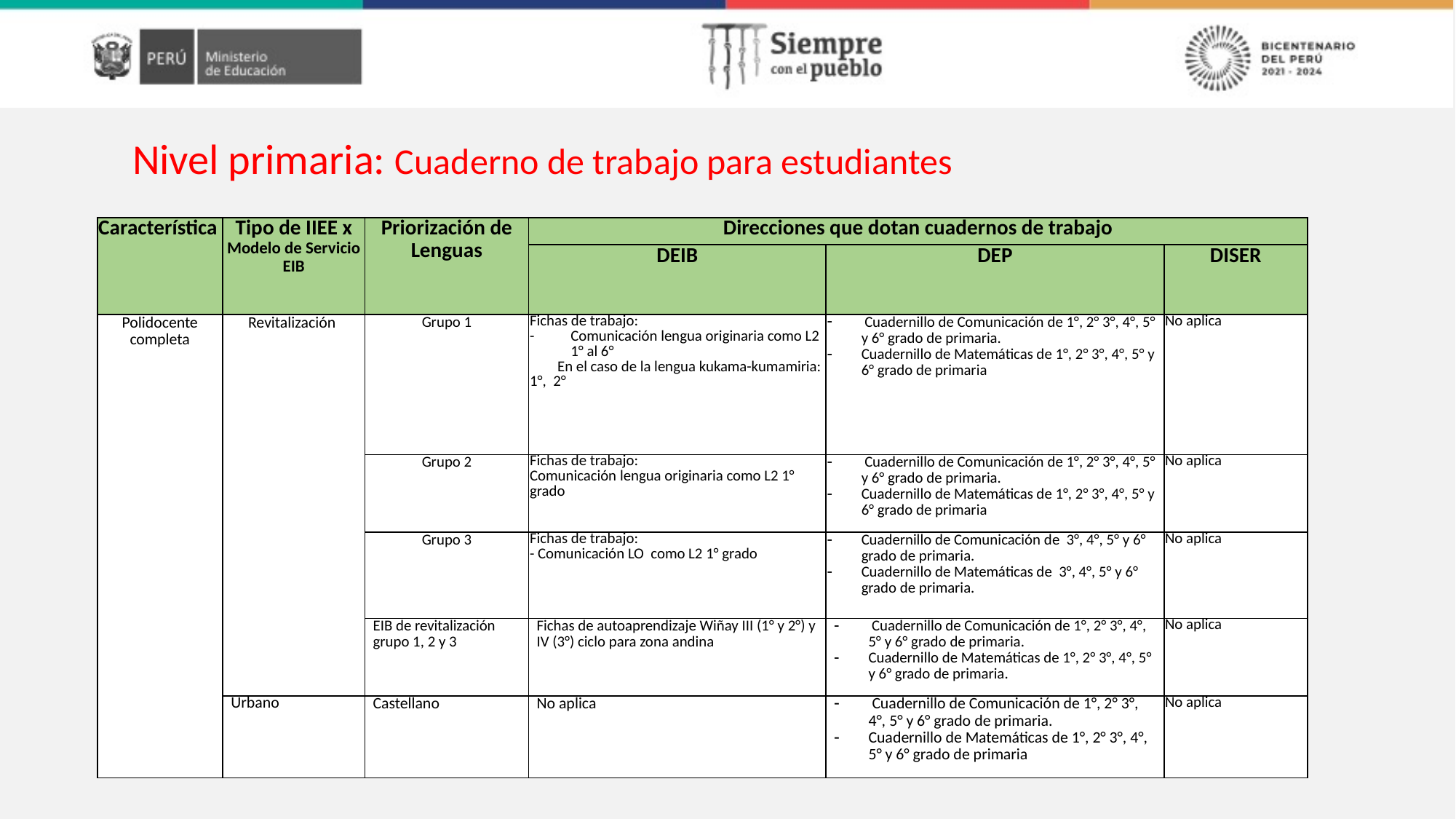

Nivel primaria: Cuaderno de trabajo para estudiantes
| Característica | Tipo de IIEE x Modelo de Servicio EIB | Priorización de Lenguas | Direcciones que dotan cuadernos de trabajo |  |  |
| --- | --- | --- | --- | --- | --- |
|  |  |  | DEIB | DEP | DISER |
| Polidocente completa | Revitalización | Grupo 1 | Fichas de trabajo: Comunicación lengua originaria como L2 1° al 6° En el caso de la lengua kukama-kumamiria: 1°, 2° | Cuadernillo de Comunicación de 1°, 2° 3°, 4°, 5° y 6° grado de primaria. Cuadernillo de Matemáticas de 1°, 2° 3°, 4°, 5° y 6° grado de primaria | No aplica |
|  |  | Grupo 2 | Fichas de trabajo: Comunicación lengua originaria como L2 1° grado | Cuadernillo de Comunicación de 1°, 2° 3°, 4°, 5° y 6° grado de primaria. Cuadernillo de Matemáticas de 1°, 2° 3°, 4°, 5° y 6° grado de primaria | No aplica |
|  |  | Grupo 3 | Fichas de trabajo: - Comunicación LO como L2 1° grado | Cuadernillo de Comunicación de 3°, 4°, 5° y 6° grado de primaria. Cuadernillo de Matemáticas de 3°, 4°, 5° y 6° grado de primaria. | No aplica |
|  |  | EIB de revitalización grupo 1, 2 y 3 | Fichas de autoaprendizaje Wiñay III (1° y 2°) y IV (3°) ciclo para zona andina | Cuadernillo de Comunicación de 1°, 2° 3°, 4°, 5° y 6° grado de primaria. Cuadernillo de Matemáticas de 1°, 2° 3°, 4°, 5° y 6° grado de primaria. | No aplica |
|  | Urbano | Castellano | No aplica | Cuadernillo de Comunicación de 1°, 2° 3°, 4°, 5° y 6° grado de primaria. Cuadernillo de Matemáticas de 1°, 2° 3°, 4°, 5° y 6° grado de primaria | No aplica |